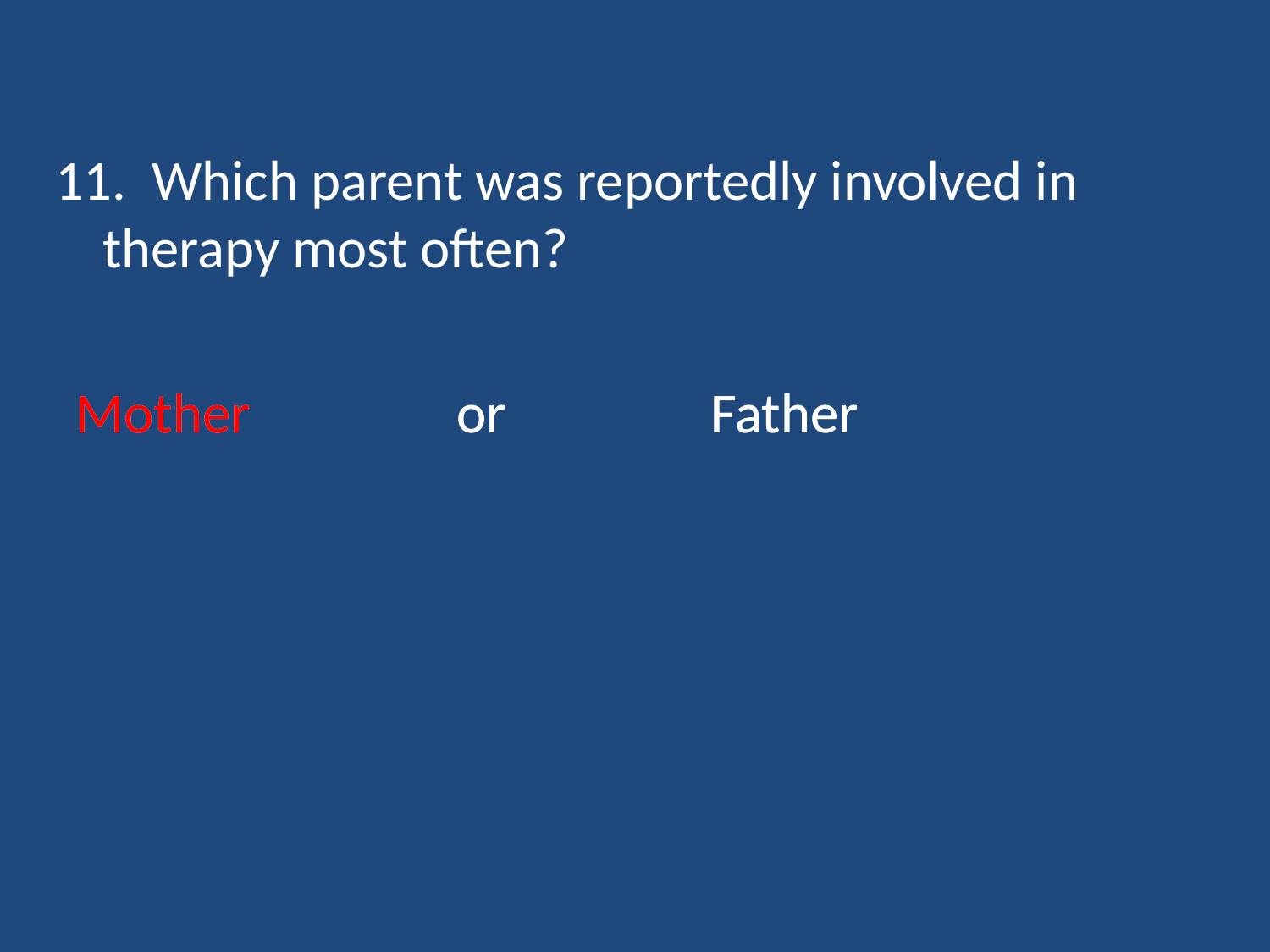

11.  Which parent was reportedly involved in therapy most often?

Mother 		or 		Father
Mother 		or 		Father